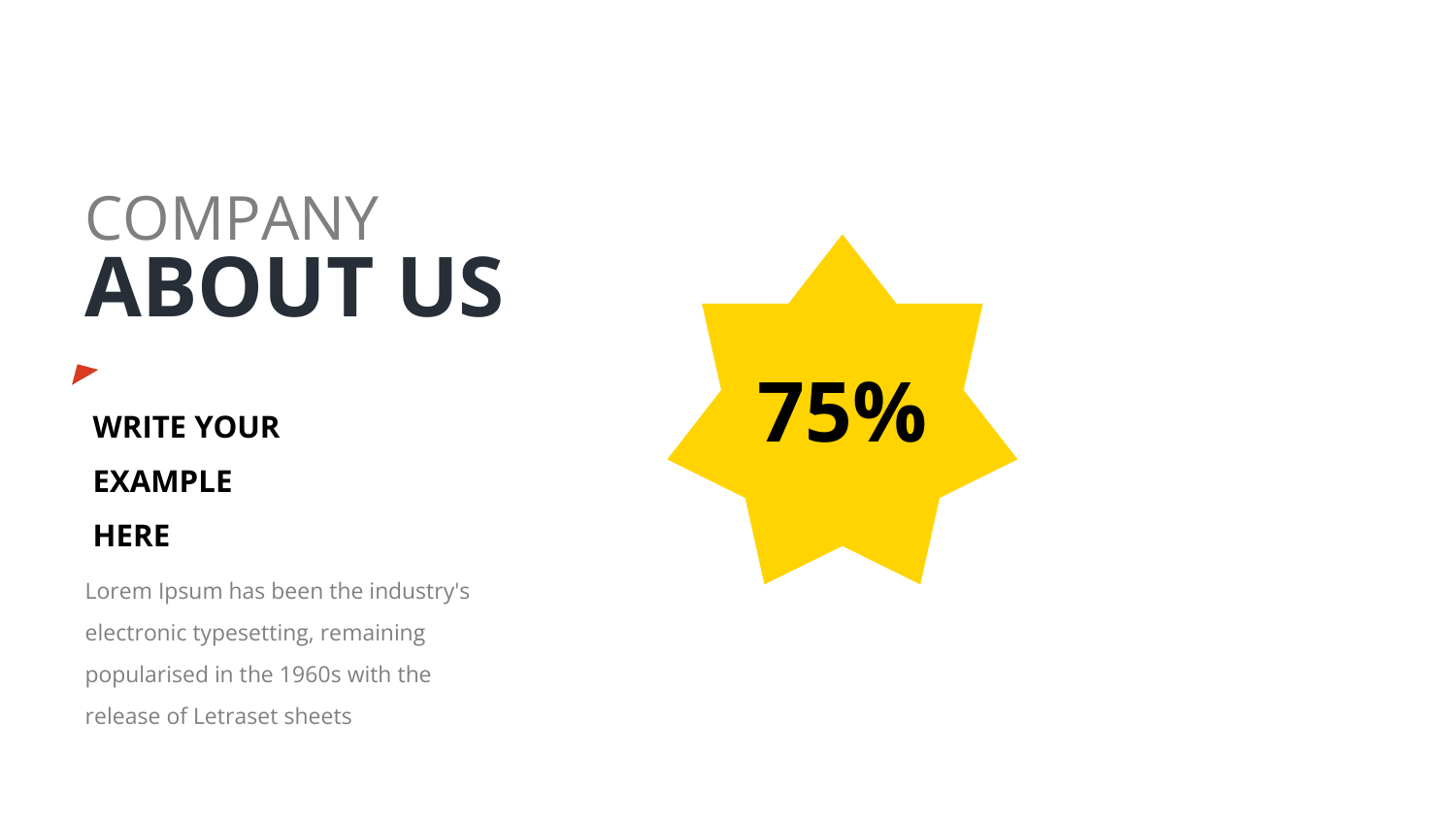

COMPANY
ABOUT US

75%

WRITE YOUR
EXAMPLE
HERE
Lorem Ipsum has been the industry's electronic typesetting, remaining popularised in the 1960s with the release of Letraset sheets